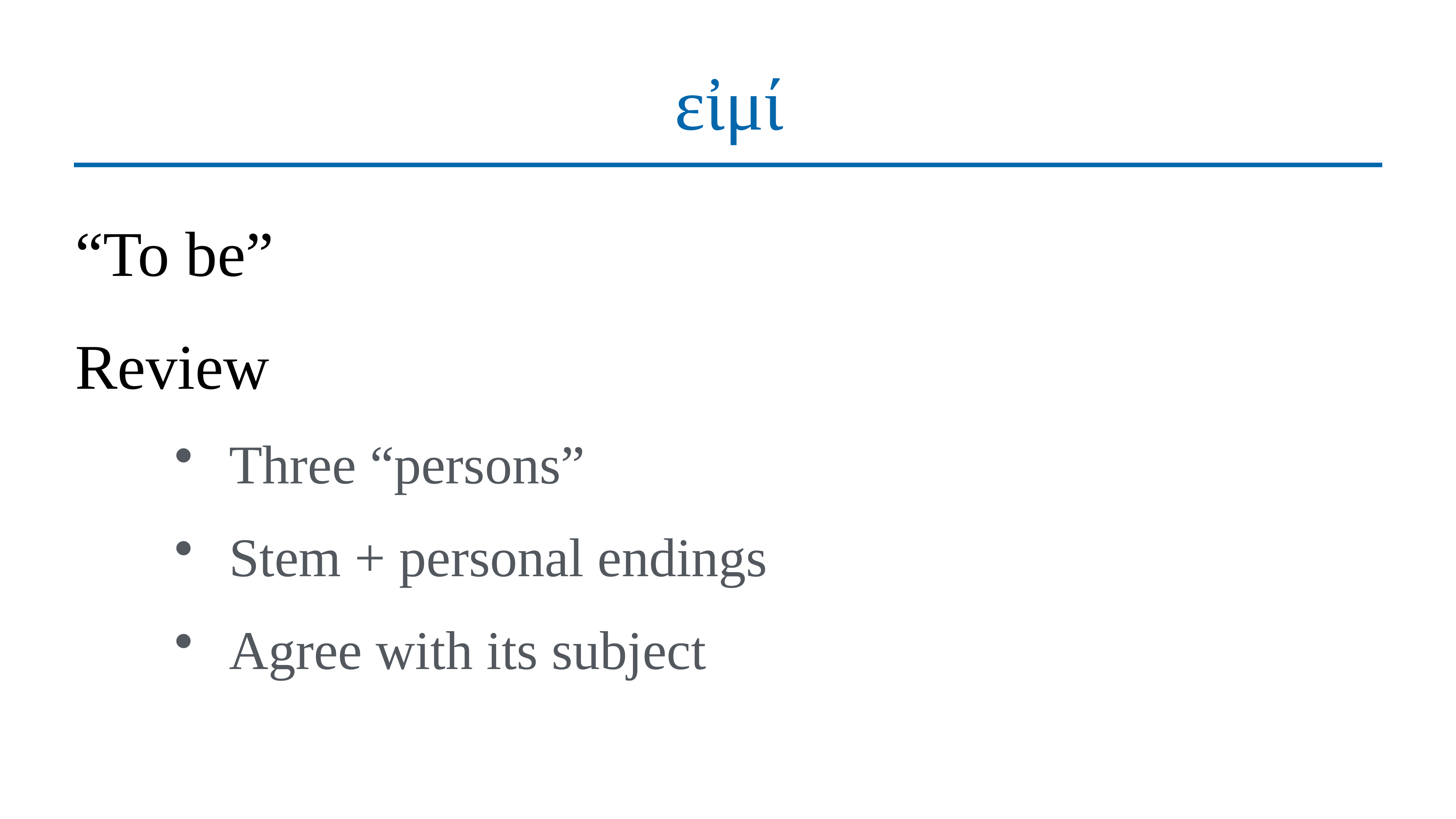

# εἰμί
“To be”
Review
Three “persons”
Stem + personal endings
Agree with its subject